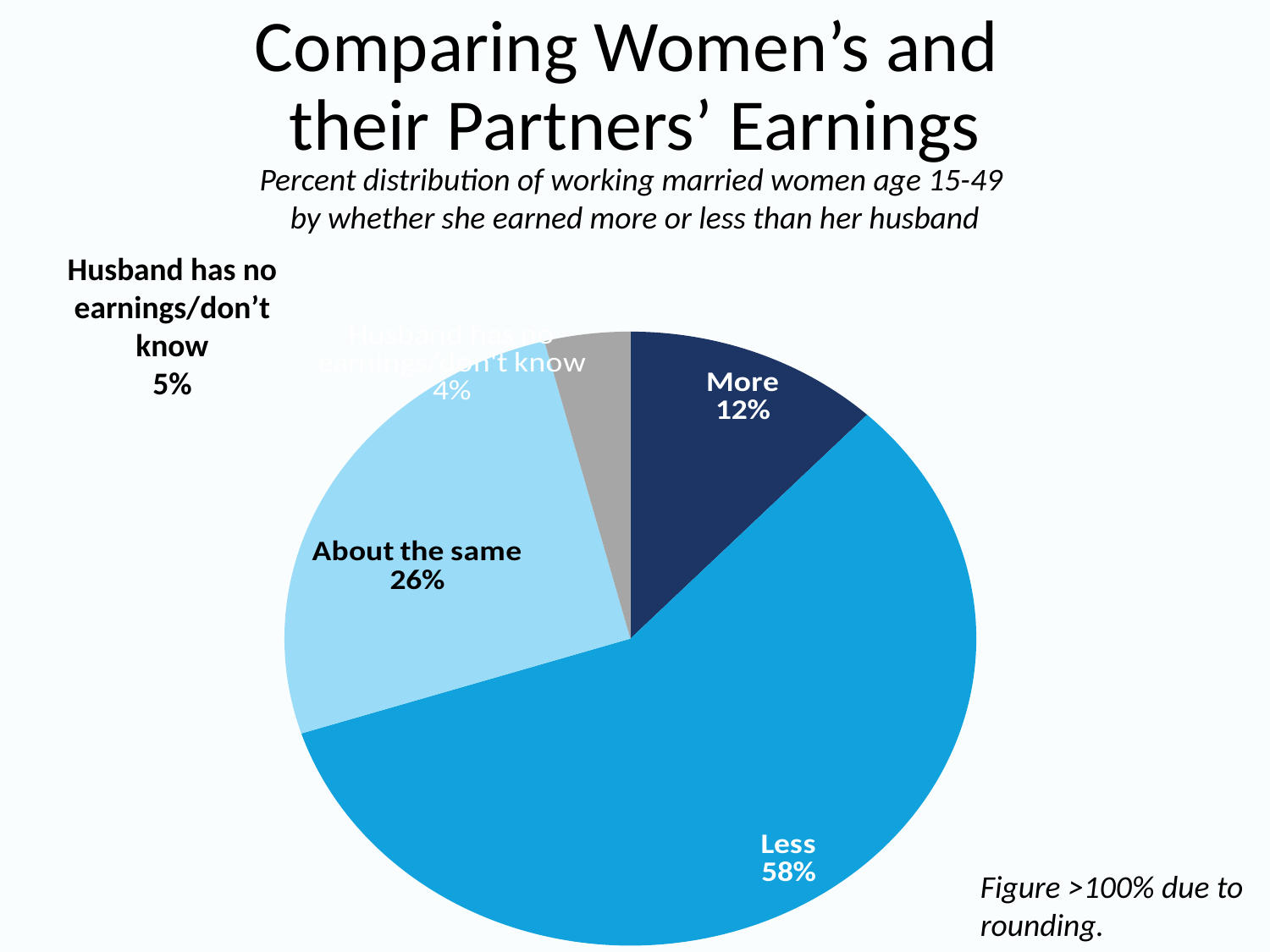

# Comparing Women’s and their Partners’ Earnings
Percent distribution of working married women age 15-49
by whether she earned more or less than her husband
Husband has no earnings/don’t know
5%

### Chart

| Category | Series 1 |
|---|---|
| More | 12.0 |
| Less | 58.0 |
| About the same | 26.0 |
| Husband has no earnings/don't know | 4.0 |
Figure >100% due to rounding.